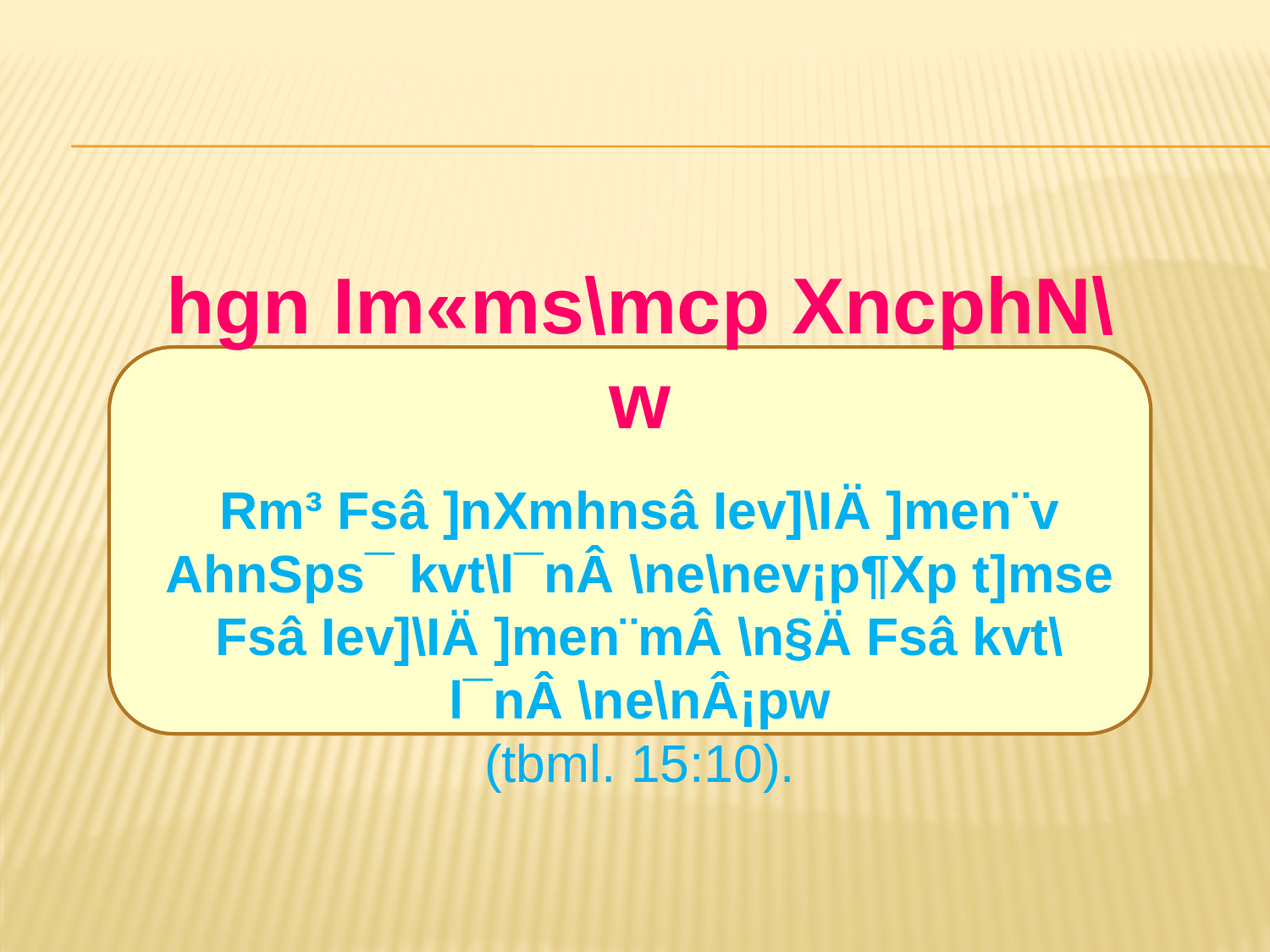

hgn Im«ms\mcp XncphN\w

Rm³ Fsâ ]nXmhnsâ Iev]\IÄ ]men¨v AhnSps¯ kvt\l¯nÂ \ne\nev¡p¶Xp t]mse Fsâ Iev]\IÄ ]men¨mÂ \n§Ä Fsâ kvt\l¯nÂ \ne\nÂ¡pw
(tbml. 15:10).